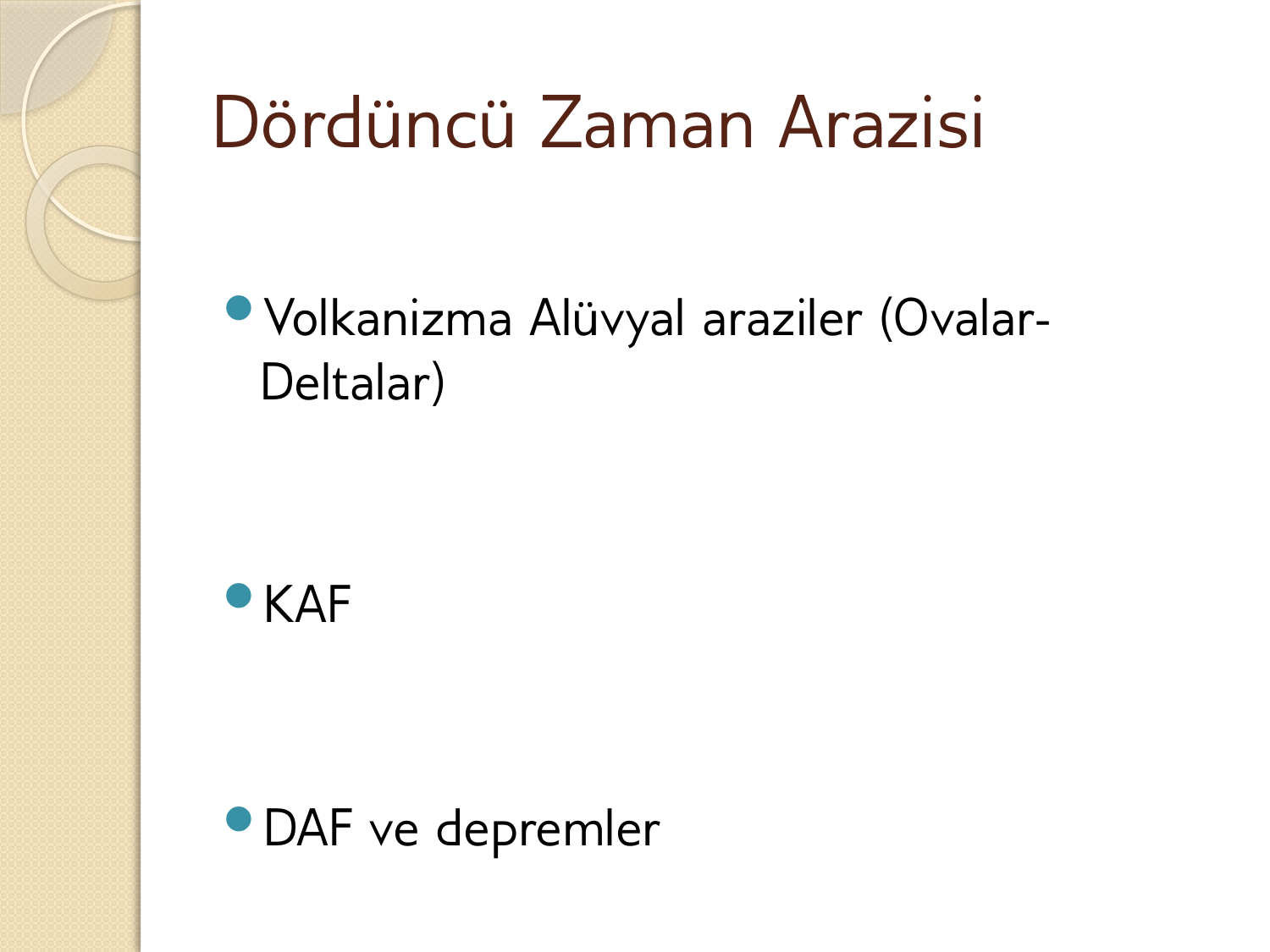

# Dördüncü Zaman Arazisi

Volkanizma Alüvyal araziler (Ovalar-Deltalar)

KAF

DAF ve depremler